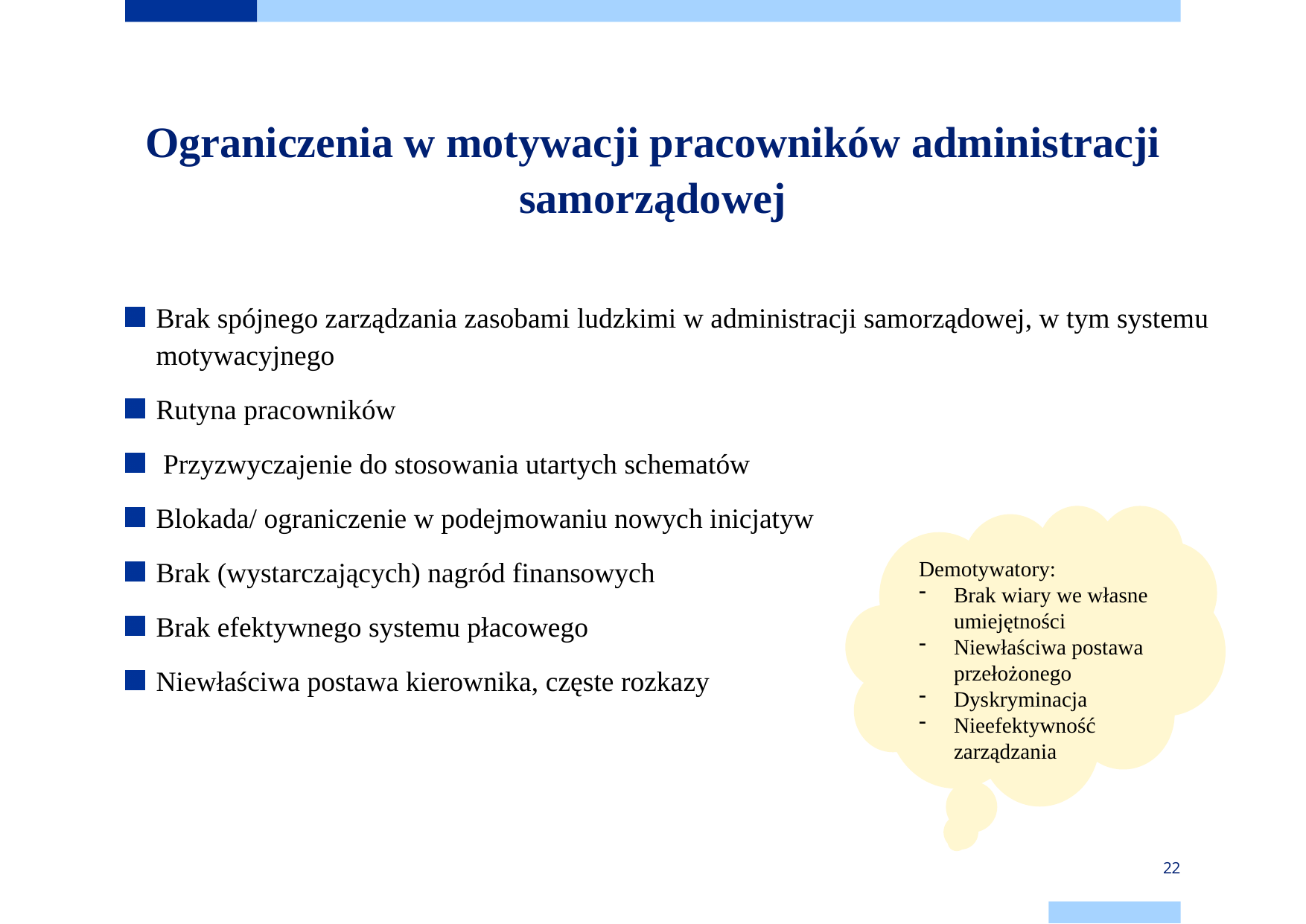

# Ograniczenia w motywacji pracowników administracji samorządowej

Brak spójnego zarządzania zasobami ludzkimi w administracji samorządowej, w tym systemu motywacyjnego
Rutyna pracowników
 Przyzwyczajenie do stosowania utartych schematów
Blokada/ ograniczenie w podejmowaniu nowych inicjatyw
Brak (wystarczających) nagród finansowych
Brak efektywnego systemu płacowego
Niewłaściwa postawa kierownika, częste rozkazy

Demotywatory:
Brak wiary we własne umiejętności
Niewłaściwa postawa przełożonego
Dyskryminacja
Nieefektywność zarządzania
22